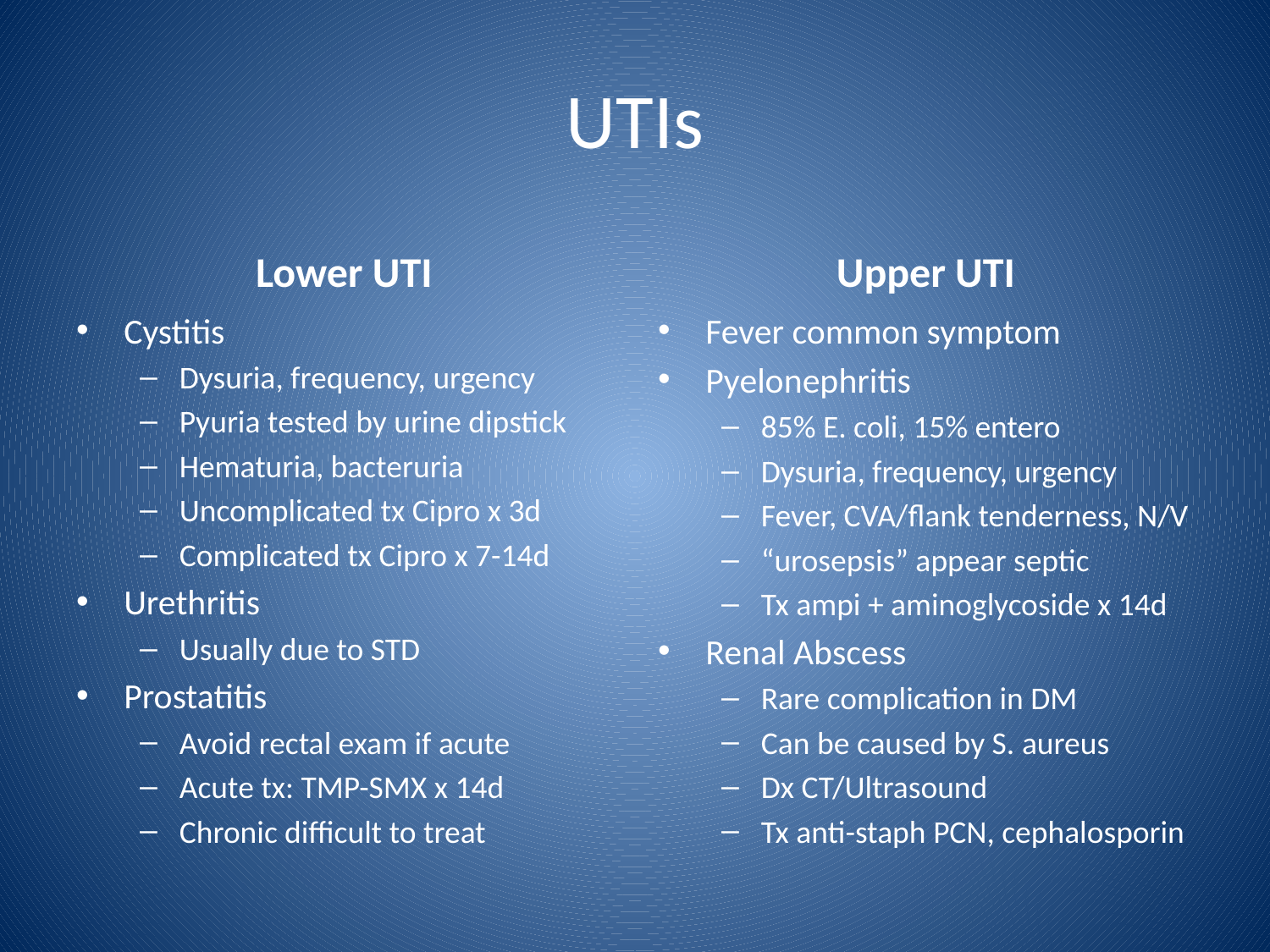

# UTIs
Lower UTI
Upper UTI
Cystitis
Dysuria, frequency, urgency
Pyuria tested by urine dipstick
Hematuria, bacteruria
Uncomplicated tx Cipro x 3d
Complicated tx Cipro x 7-14d
Urethritis
Usually due to STD
Prostatitis
Avoid rectal exam if acute
Acute tx: TMP-SMX x 14d
Chronic difficult to treat
Fever common symptom
Pyelonephritis
85% E. coli, 15% entero
Dysuria, frequency, urgency
Fever, CVA/flank tenderness, N/V
“urosepsis” appear septic
Tx ampi + aminoglycoside x 14d
Renal Abscess
Rare complication in DM
Can be caused by S. aureus
Dx CT/Ultrasound
Tx anti-staph PCN, cephalosporin